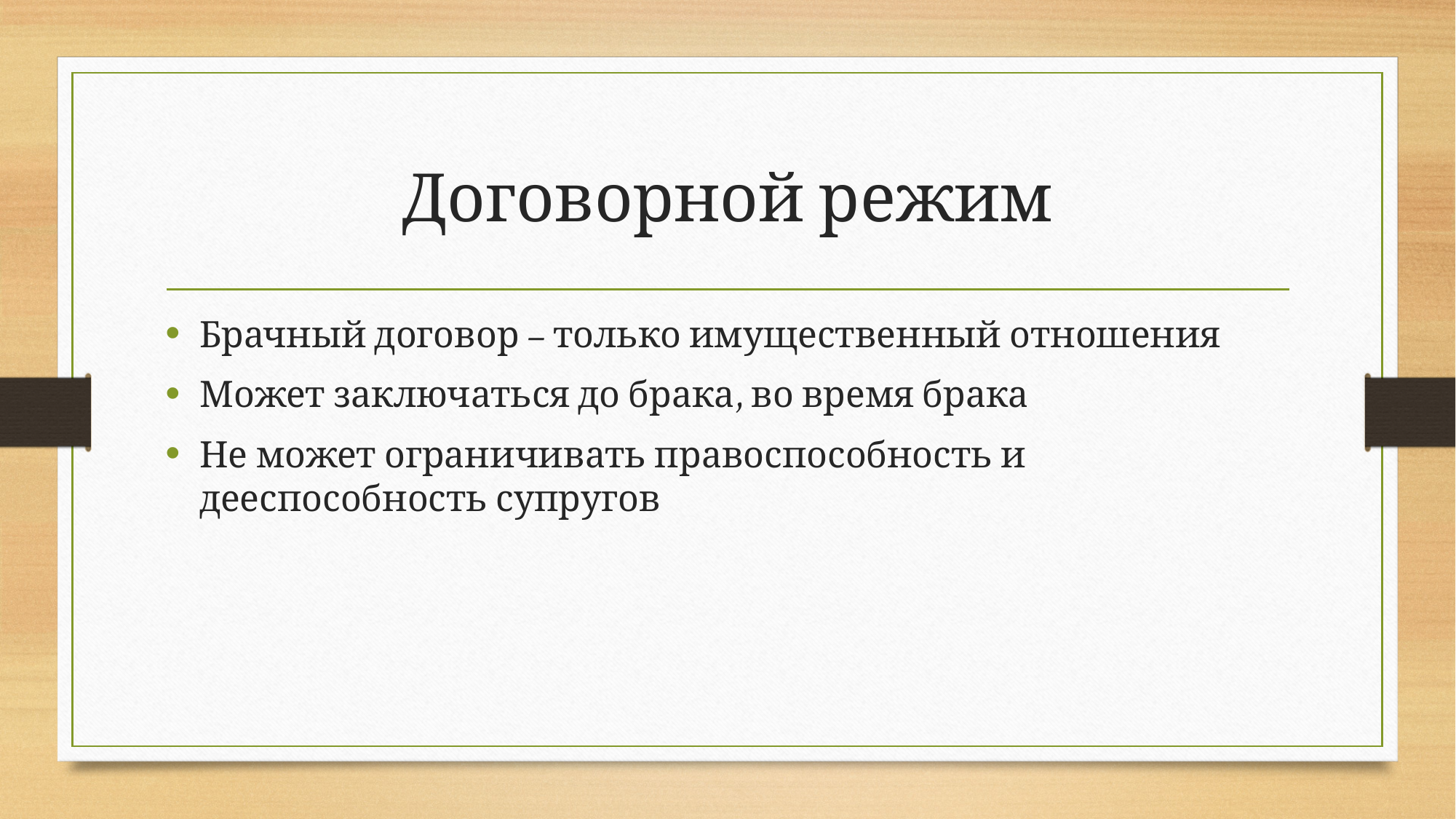

# Договорной режим
Брачный договор – только имущественный отношения
Может заключаться до брака, во время брака
Не может ограничивать правоспособность и дееспособность супругов